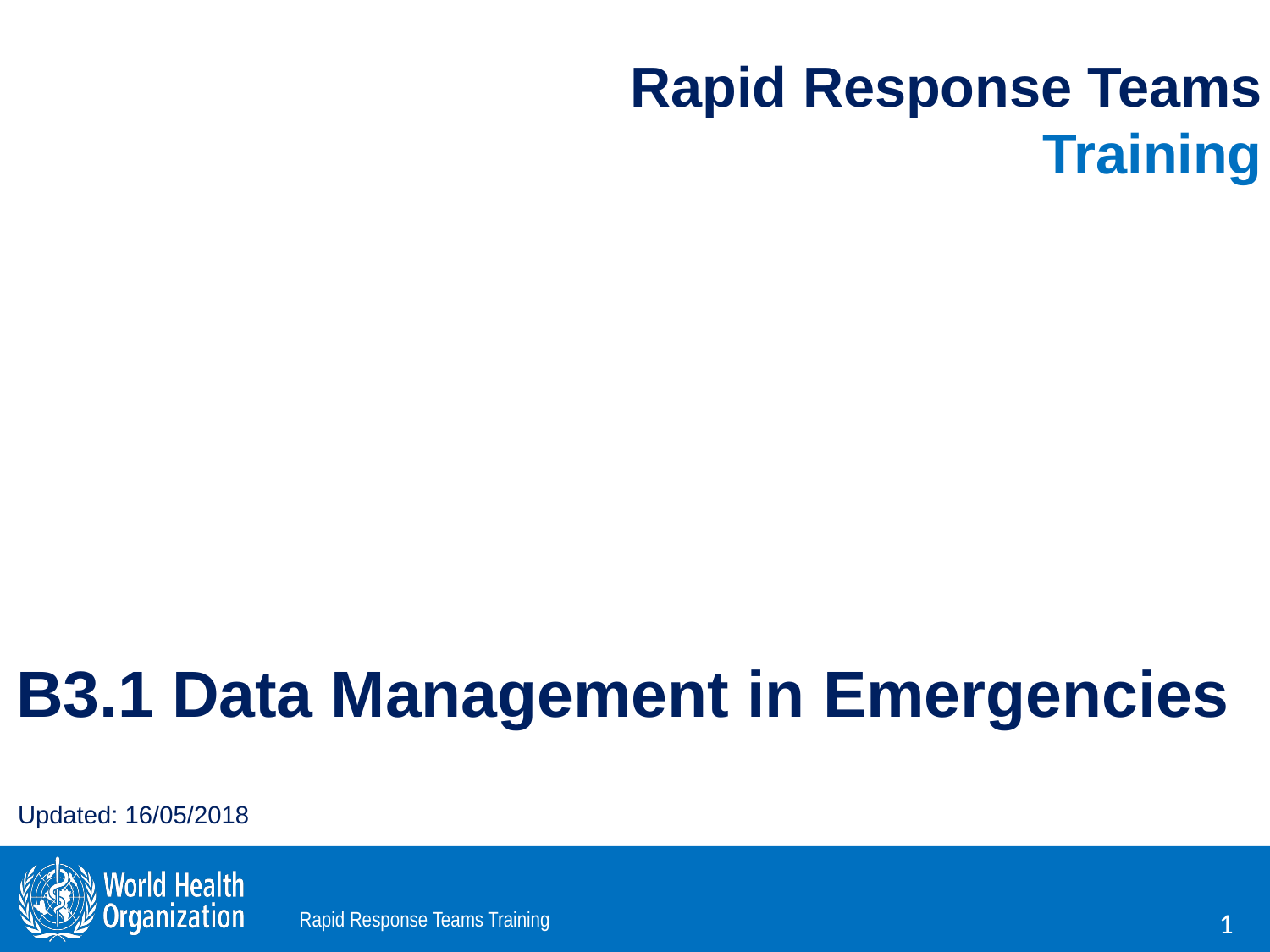

Rapid Response Teams Training
B3.1 Data Management in Emergencies

Updated: 16/05/2018